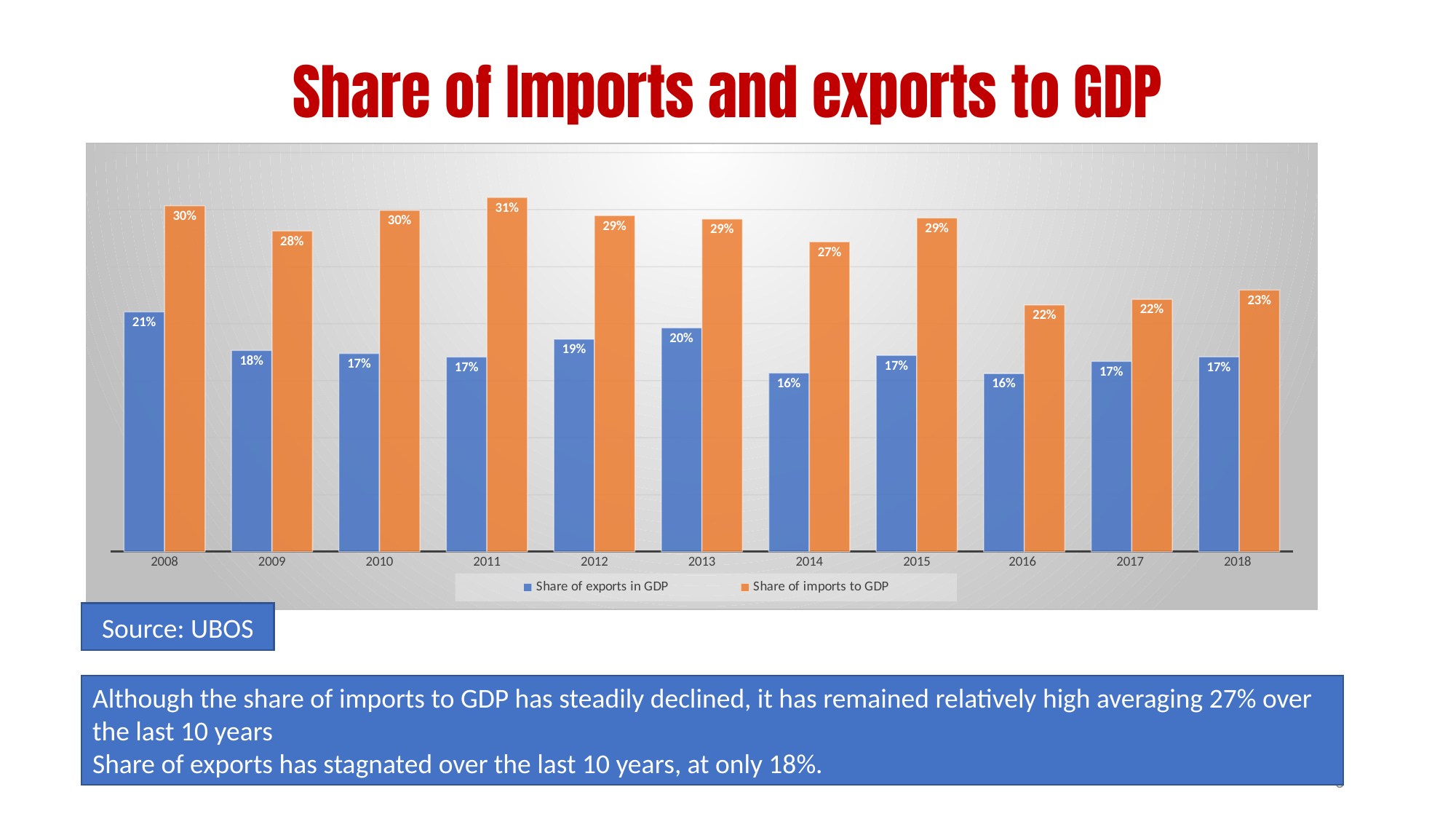

# Share of Imports and exports to GDP

### Chart

| Category | Share of exports in GDP | Share of imports to GDP |
|---|---|---|
| 2008 | 0.21032406683544985 | 0.3033507947334765 |
| 2009 | 0.17651684956920502 | 0.2813108752074493 |
| 2010 | 0.1738924329168311 | 0.29947278328799753 |
| 2011 | 0.17087372166187859 | 0.310699496028605 |
| 2012 | 0.1864593835185316 | 0.29475270832901607 |
| 2013 | 0.19630692261287352 | 0.2918604989261236 |
| 2014 | 0.1567754821304487 | 0.2718096671097698 |
| 2015 | 0.17217733553309306 | 0.2927972746882389 |
| 2016  | 0.15632913591996736 | 0.21649837724447477 |
| 2017  | 0.1669647816852629 | 0.22143251113554924 |
| 2018  | 0.1709727756546155 | 0.22947429609148917 |
Source: UBOS
Although the share of imports to GDP has steadily declined, it has remained relatively high averaging 27% over the last 10 years
Share of exports has stagnated over the last 10 years, at only 18%.
6